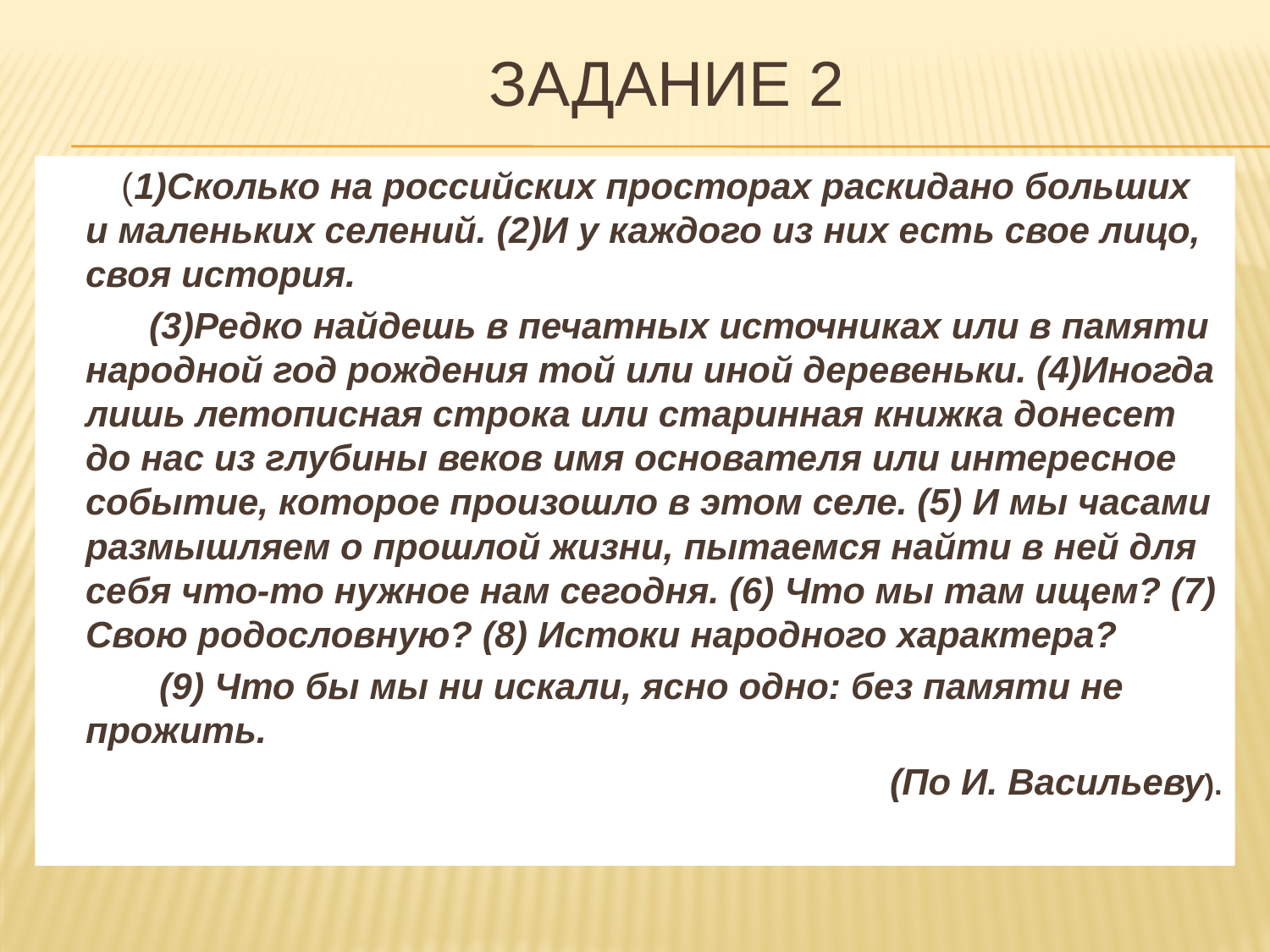

# Задание 2
         (1)Сколько на российских просторах раскидано больших и маленьких селений. (2)И у каждого из них есть свое лицо, своя история.
          (3)Редко найдешь в печатных источниках или в памяти народной год рождения той или иной деревеньки. (4)Иногда лишь летописная строка или старинная книжка донесет до нас из глубины веков имя основателя или интересное событие, котоpoe произошло в этом селе. (5) И мы часами размышляем о прошлой жизни, пытаемся найти в ней для себя что-то нужное нам сегодня. (6) Что мы там ищем? (7) Свою родословную? (8) Истоки народного характера?
           (9) Что бы мы ни искали, ясно одно: без памяти не прожить.
                                               (По И. Васильеву).